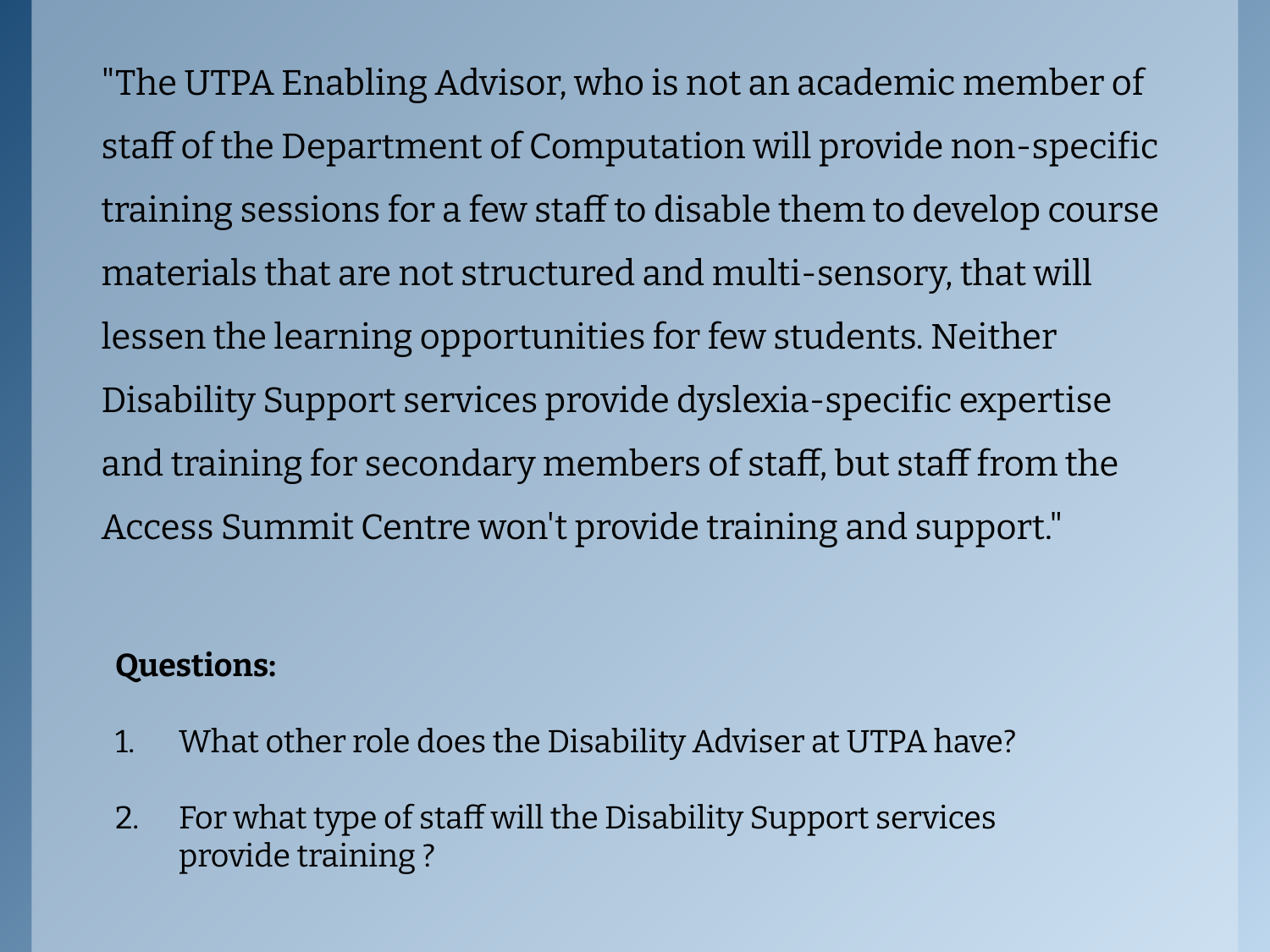

"The UTPA Enabling Advisor, who is not an academic member of staff of the Department of Computation will provide non-specific training sessions for a few staff to disable them to develop course materials that are not structured and multi-sensory, that will lessen the learning opportunities for few students. Neither Disability Support services provide dyslexia-specific expertise and training for secondary members of staff, but staff from the Access Summit Centre won't provide training and support."

Questions:

What other role does the Disability Adviser at UTPA have?

For what type of staff will the Disability Support services provide training ?